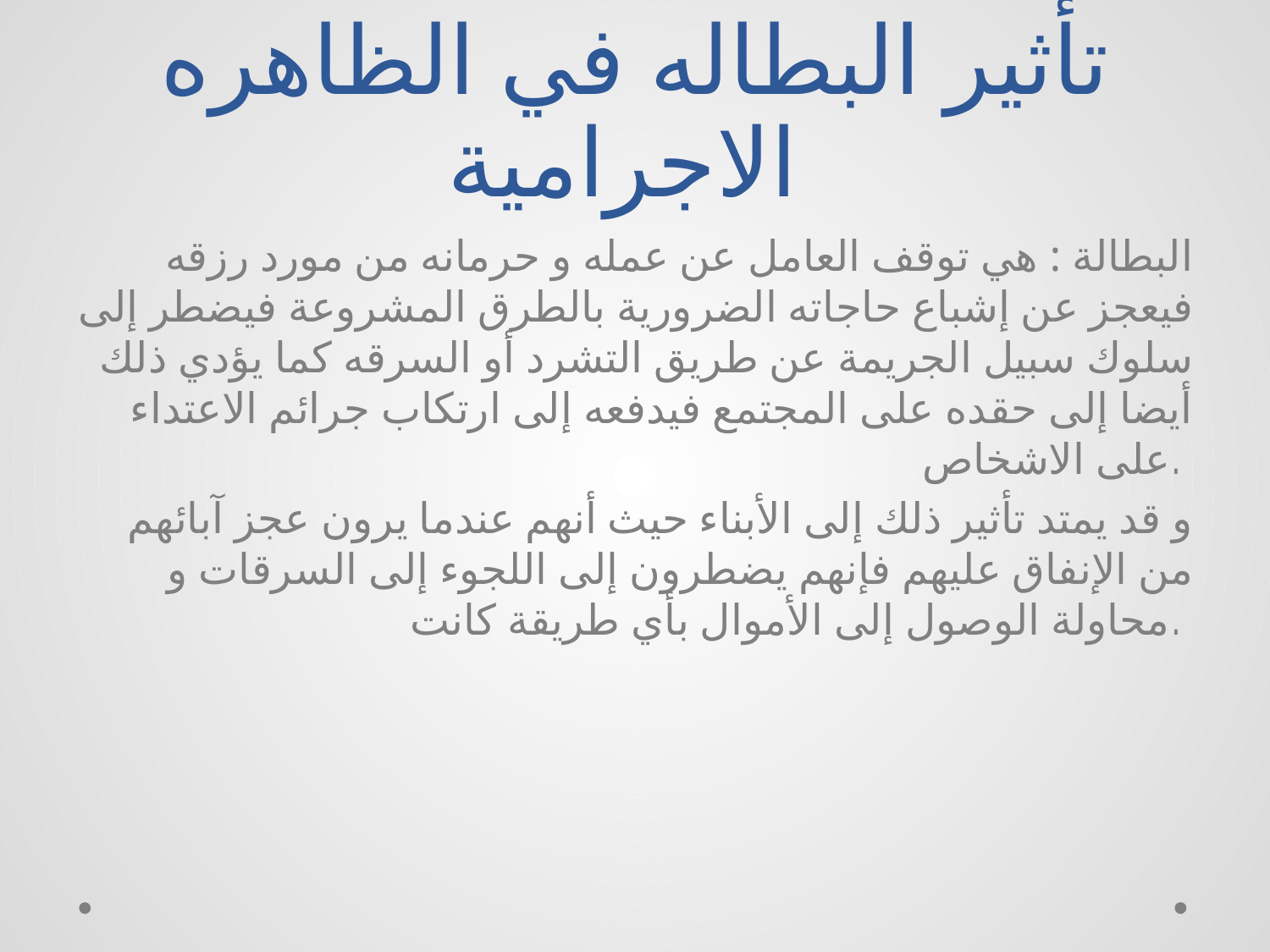

# تأثير البطاله في الظاهره الاجرامية
البطالة : هي توقف العامل عن عمله و حرمانه من مورد رزقه فيعجز عن إشباع حاجاته الضرورية بالطرق المشروعة فيضطر إلى سلوك سبيل الجريمة عن طريق التشرد أو السرقه كما يؤدي ذلك أيضا إلى حقده على المجتمع فيدفعه إلى ارتكاب جرائم الاعتداء على الاشخاص.
و قد يمتد تأثير ذلك إلى الأبناء حيث أنهم عندما يرون عجز آبائهم من الإنفاق عليهم فإنهم يضطرون إلى اللجوء إلى السرقات و محاولة الوصول إلى الأموال بأي طريقة كانت.